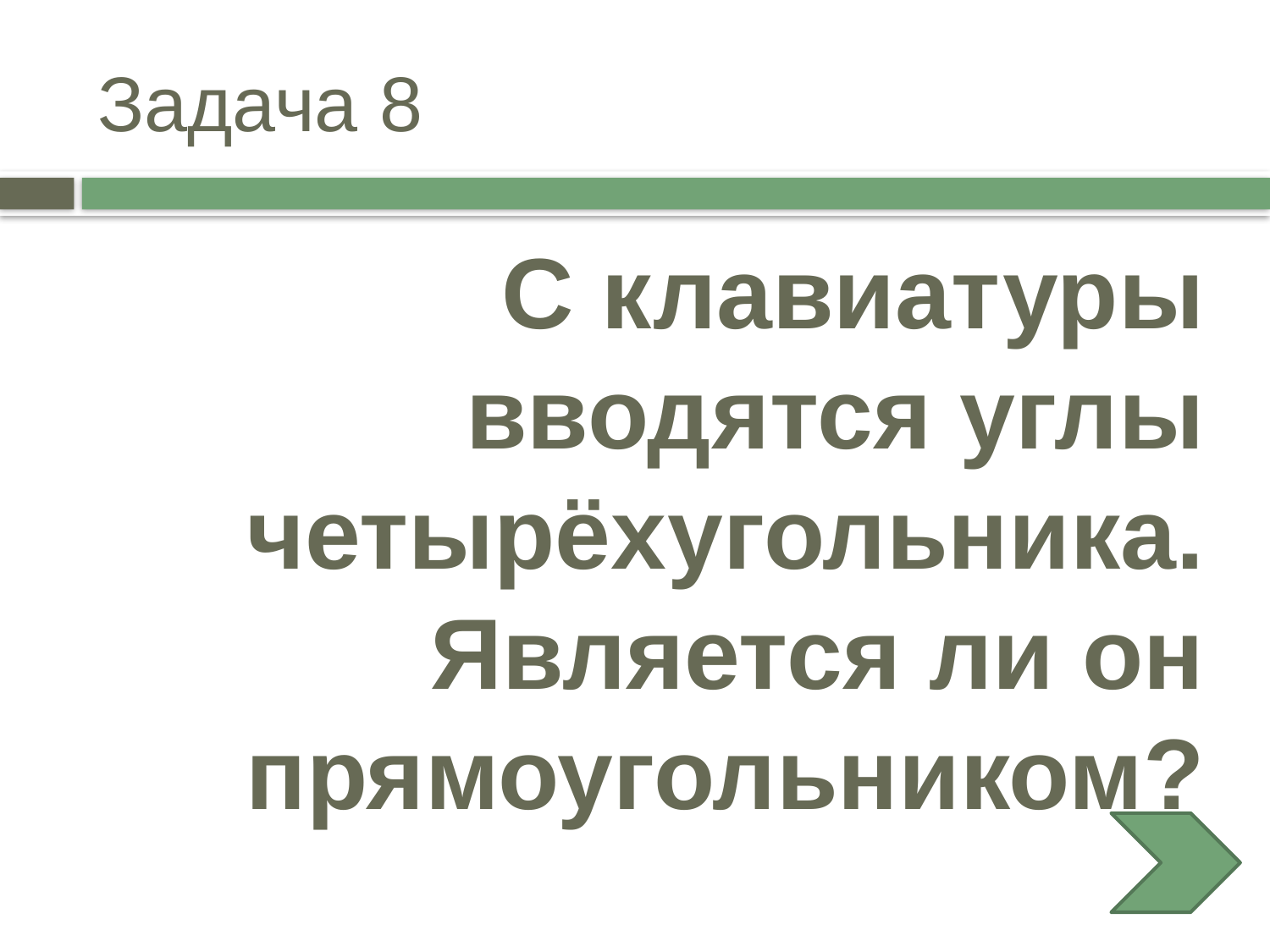

# Задача 8
    С клавиатуры вводятся углы четырёхугольника. Является ли он прямоугольником?